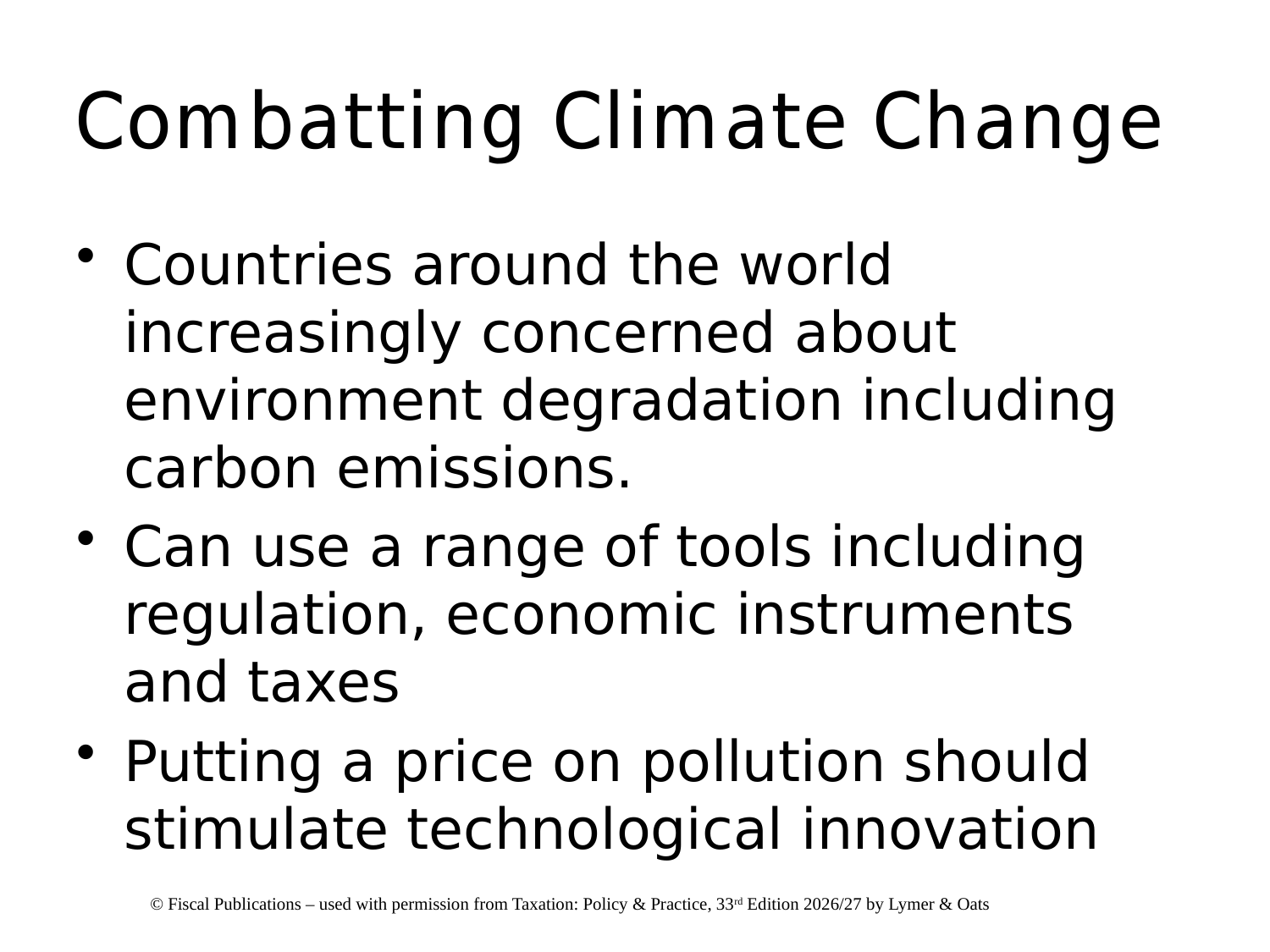

# Combatting Climate Change
Countries around the world increasingly concerned about environment degradation including carbon emissions.
Can use a range of tools including regulation, economic instruments and taxes
Putting a price on pollution should stimulate technological innovation